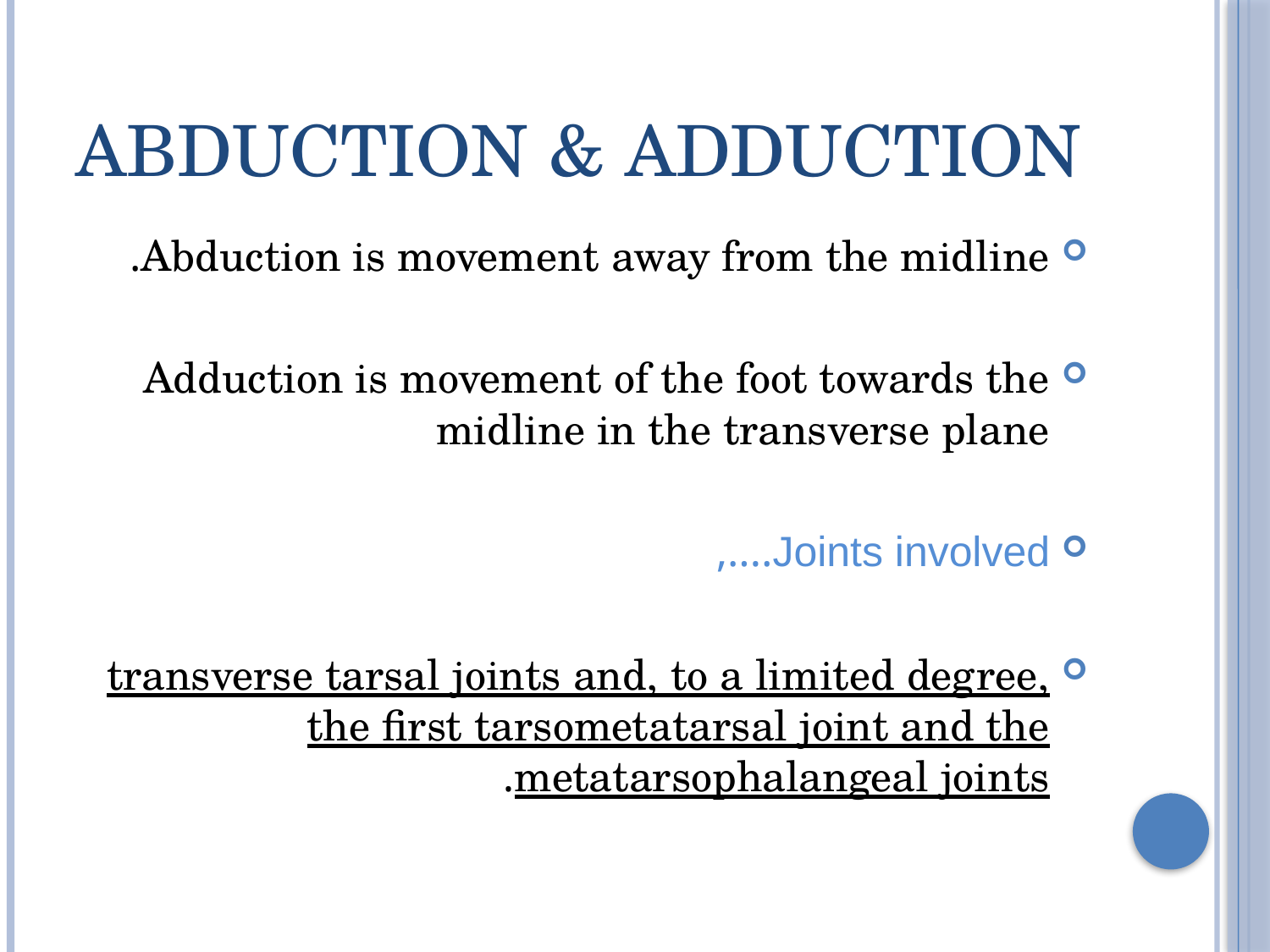

# Abduction & Adduction
Abduction is movement away from the midline.

Adduction is movement of the foot towards the midline in the transverse plane

Joints involved….,

transverse tarsal joints and, to a limited degree, the first tarsometatarsal joint and the metatarsophalangeal joints.